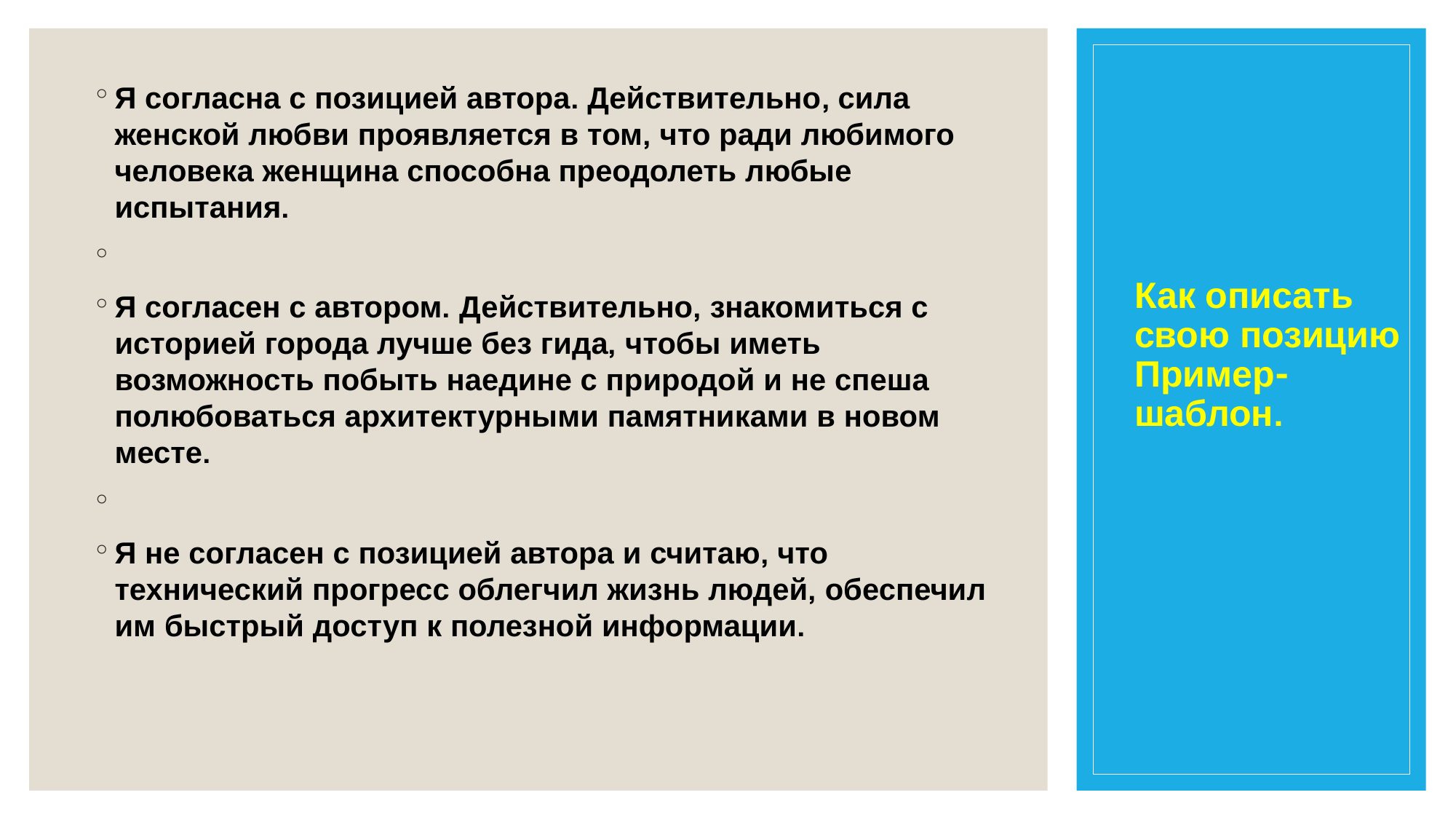

Я согласна с позицией автора. Действительно, сила женской любви проявляется в том, что ради любимого человека женщина способна преодолеть любые испытания.

Я согласен с автором. Действительно, знакомиться с историей города лучше без гида, чтобы иметь возможность побыть наедине с природой и не спеша полюбоваться архитектурными памятниками в новом месте.

Я не согласен с позицией автора и считаю, что технический прогресс облегчил жизнь людей, обеспечил им быстрый доступ к полезной информации.

# Как описать свою позицию Пример-шаблон.